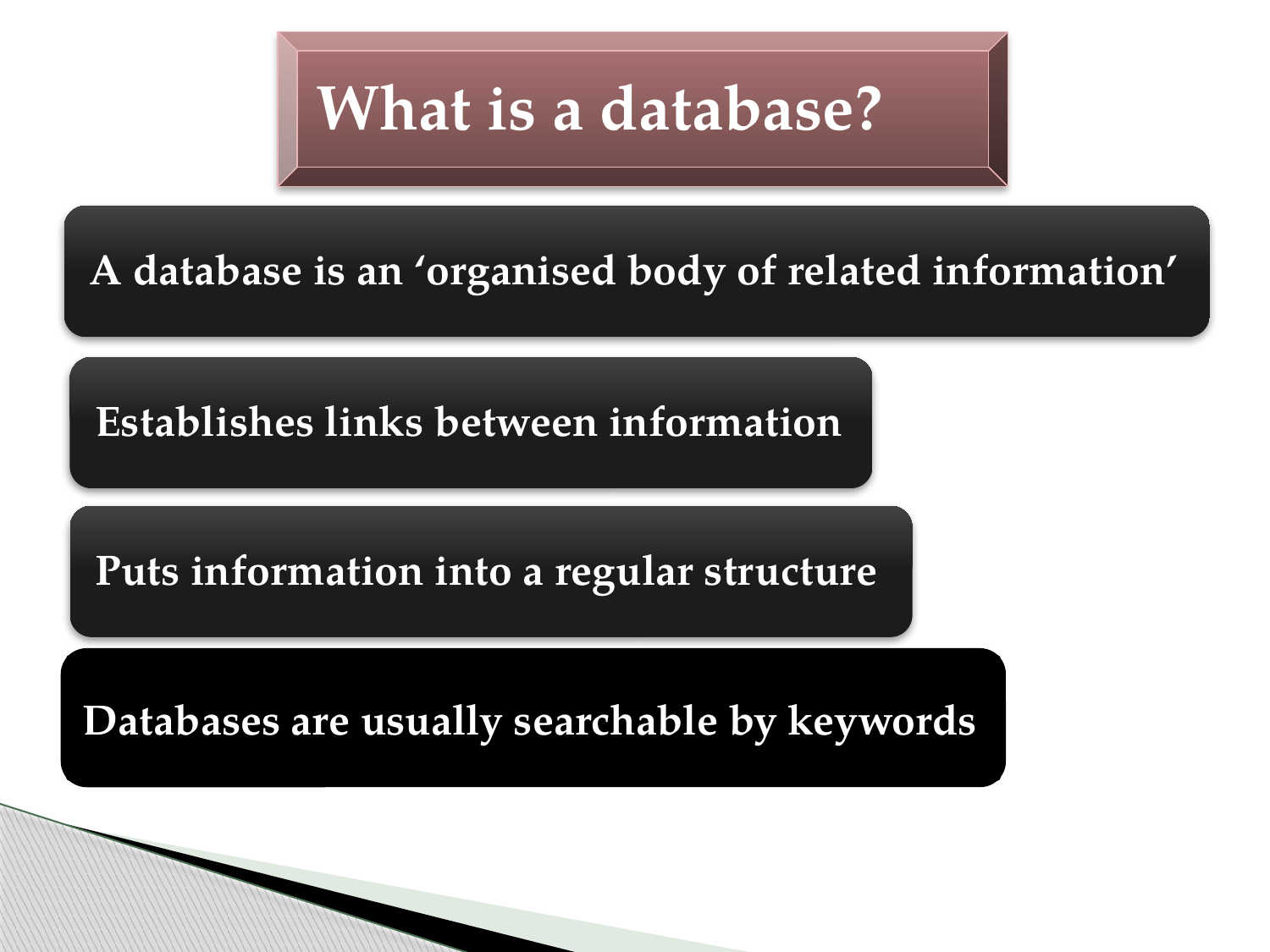

What is a database?
A database is an ‘organised body of related information’
Establishes links between information
Puts information into a regular structure

Databases are usually searchable by keywords